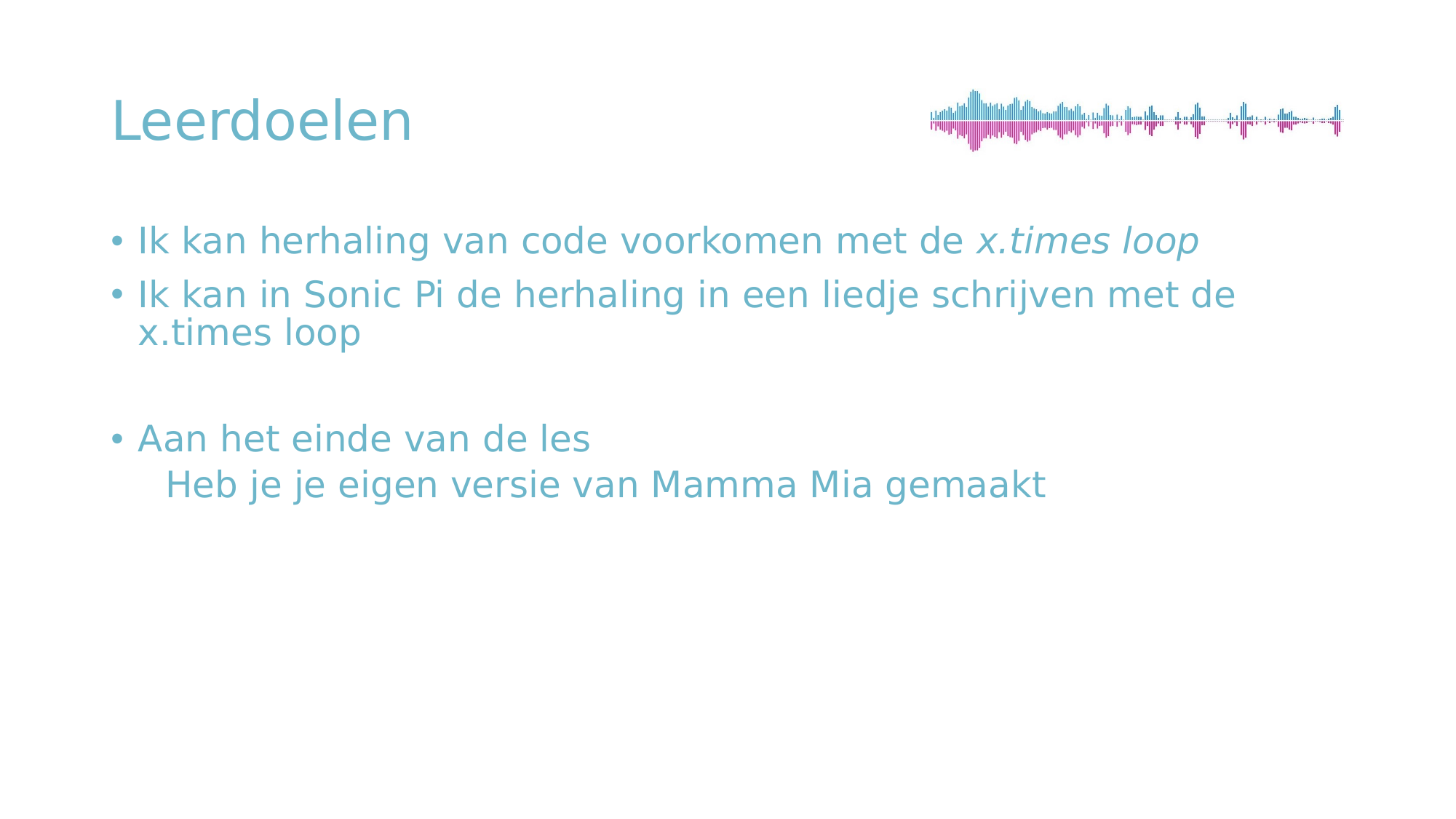

# Leerdoelen
Ik kan herhaling van code voorkomen met de x.times loop
Ik kan in Sonic Pi de herhaling in een liedje schrijven met de x.times loop

Aan het einde van de les
Heb je je eigen versie van Mamma Mia gemaakt